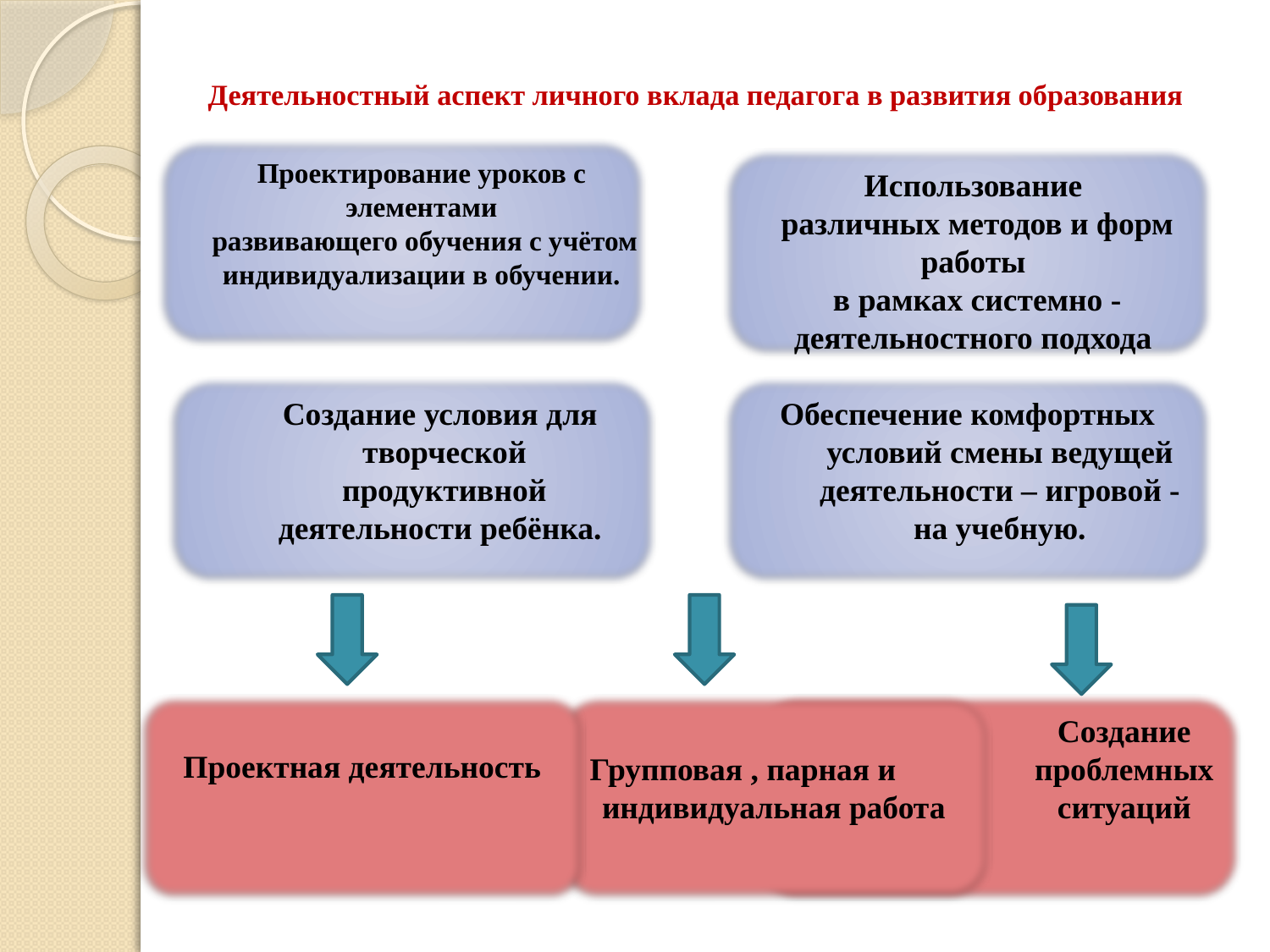

# Деятельностный аспект личного вклада педагога в развития образования

Проектирование уроков с элементами
 развивающего обучения с учётом
индивидуализации в обучении.

Использование
различных методов и форм работы
в рамках системно - деятельностного подхода

       Создание условия для творческой продуктивной деятельности ребёнка.
Обеспечение комфортных условий смены ведущей деятельности – игровой - на учебную.

Проектная деятельность

 Групповая , парная и          индивидуальная работа
Создание проблемных ситуаций